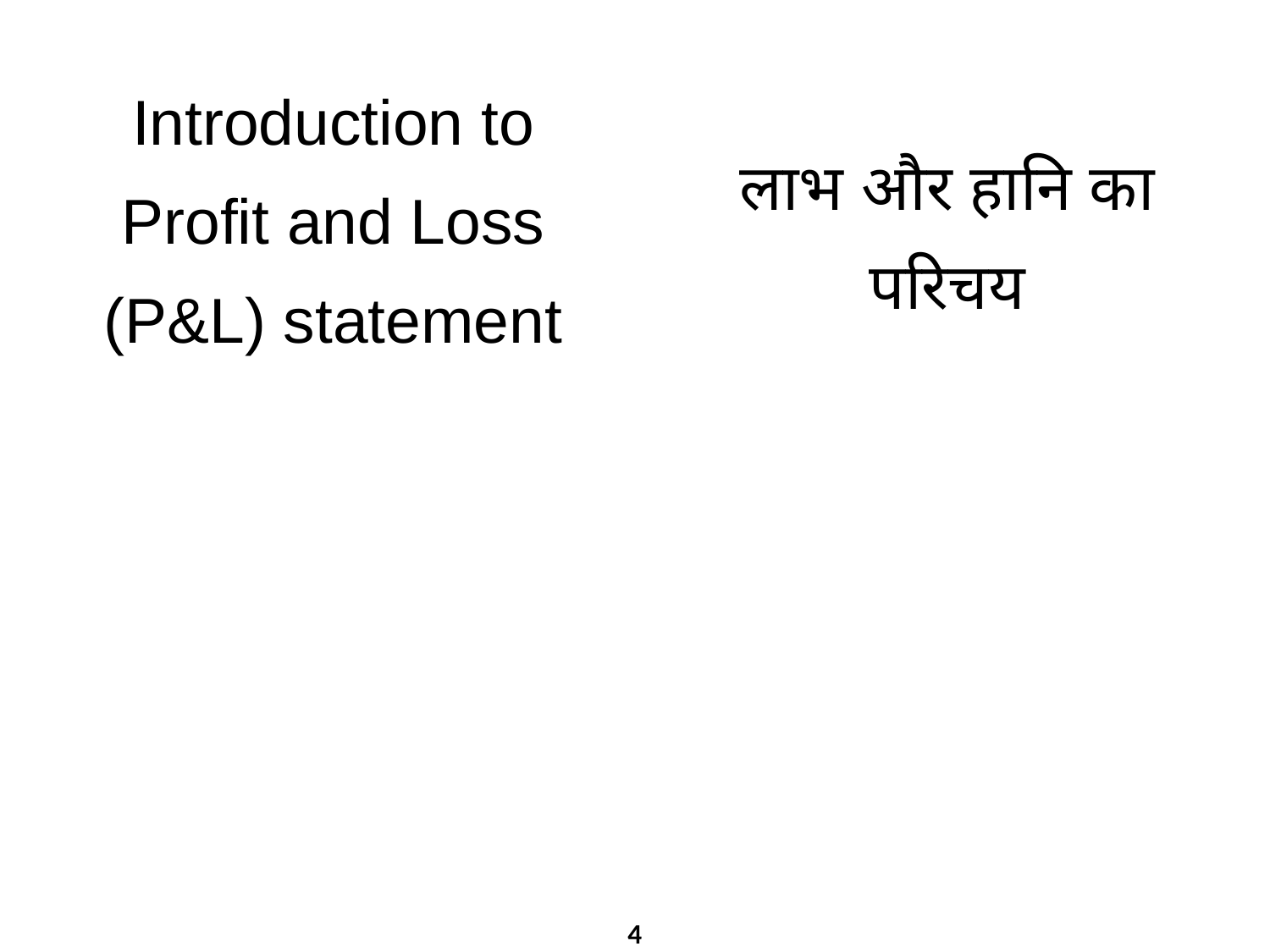

लाभ और हानि का परिचय

Introduction to Profit and Loss (P&L) statement
4